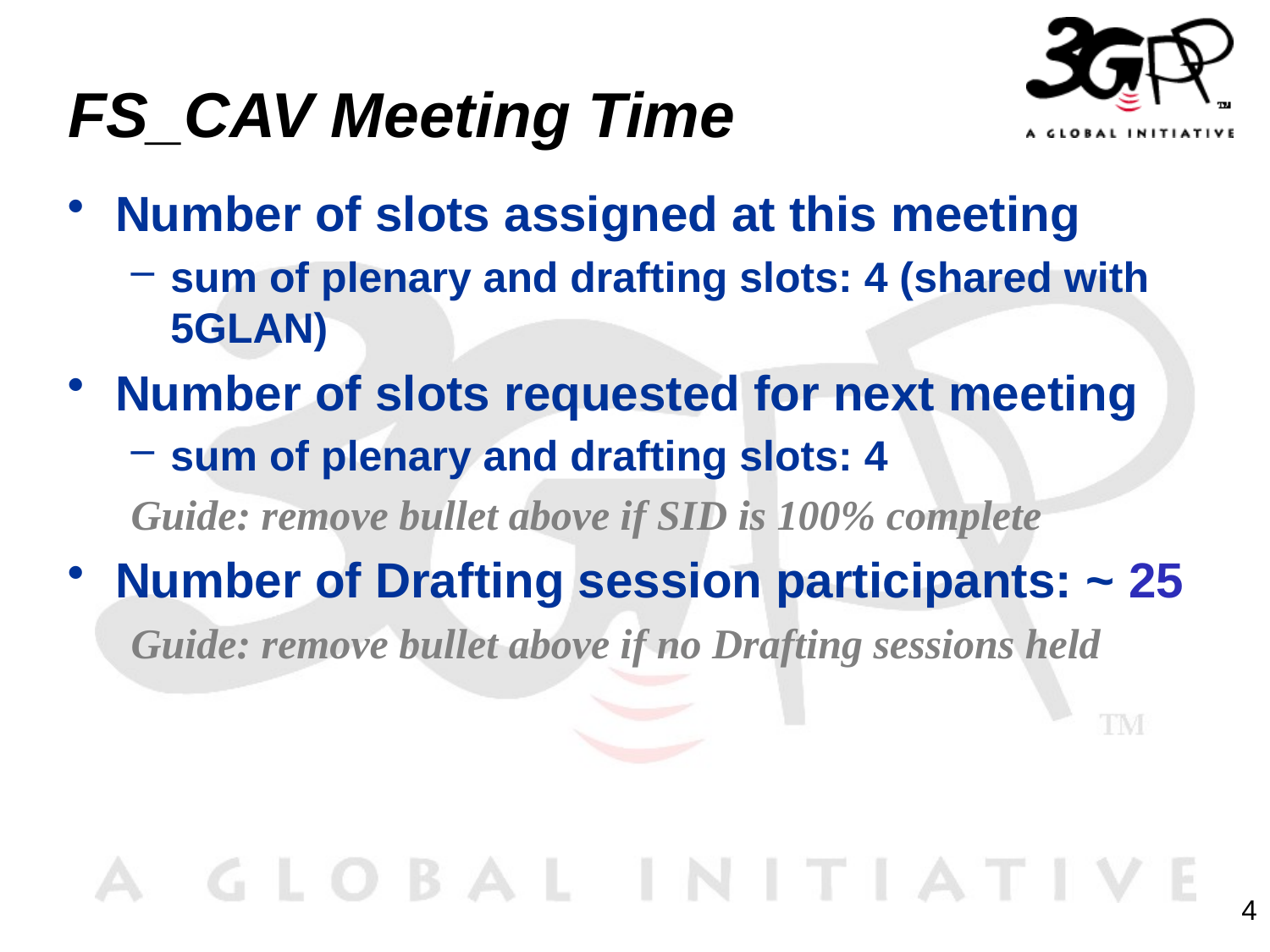

# FS_CAV Meeting Time
Number of slots assigned at this meeting
sum of plenary and drafting slots: 4 (shared with 5GLAN)
Number of slots requested for next meeting
sum of plenary and drafting slots: 4
Guide: remove bullet above if SID is 100% complete
Number of Drafting session participants: ~ 25
Guide: remove bullet above if no Drafting sessions held
4